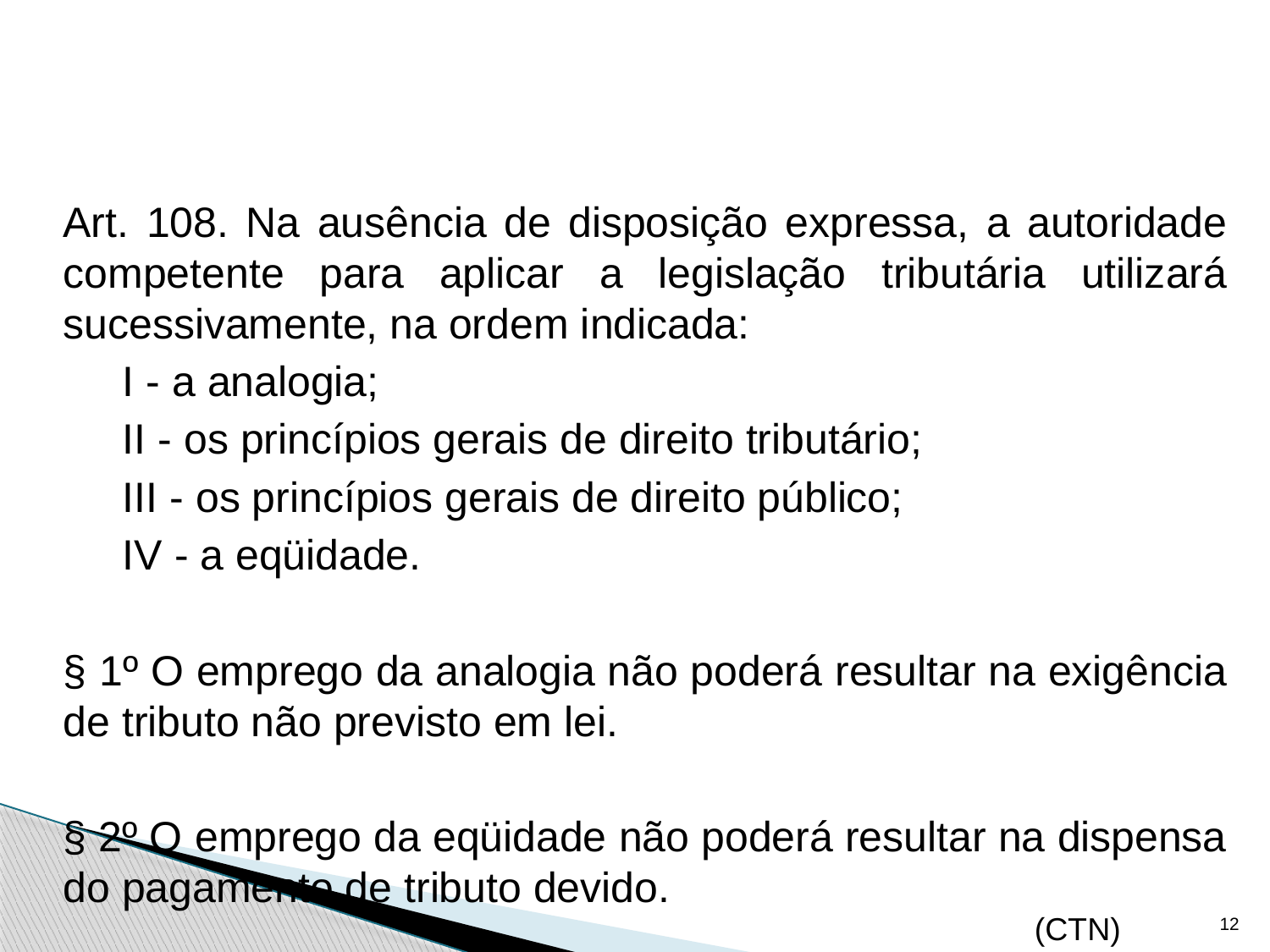

Art. 108. Na ausência de disposição expressa, a autoridade competente para aplicar a legislação tributária utilizará sucessivamente, na ordem indicada:
        I - a analogia;
        II - os princípios gerais de direito tributário;
        III - os princípios gerais de direito público;
        IV - a eqüidade.

	§ 1º O emprego da analogia não poderá resultar na exigência de tributo não previsto em lei.

	§ 2º O emprego da eqüidade não poderá resultar na dispensa do pagamento de tributo devido.

12
(CTN)